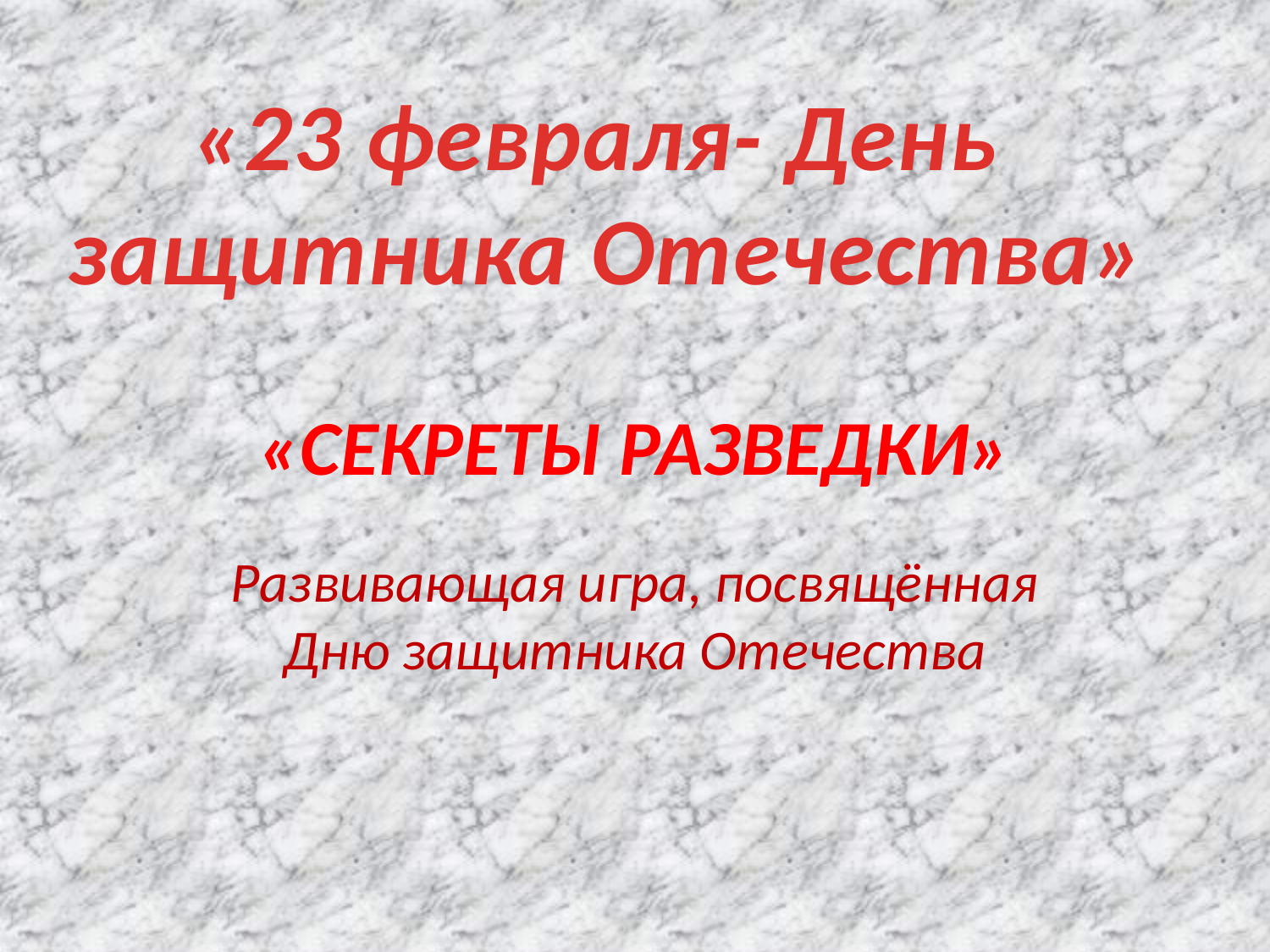

«23 февраля- День
защитника Отечества»
# «СЕКРЕТЫ РАЗВЕДКИ»
Развивающая игра, посвящённая Дню защитника Отечества